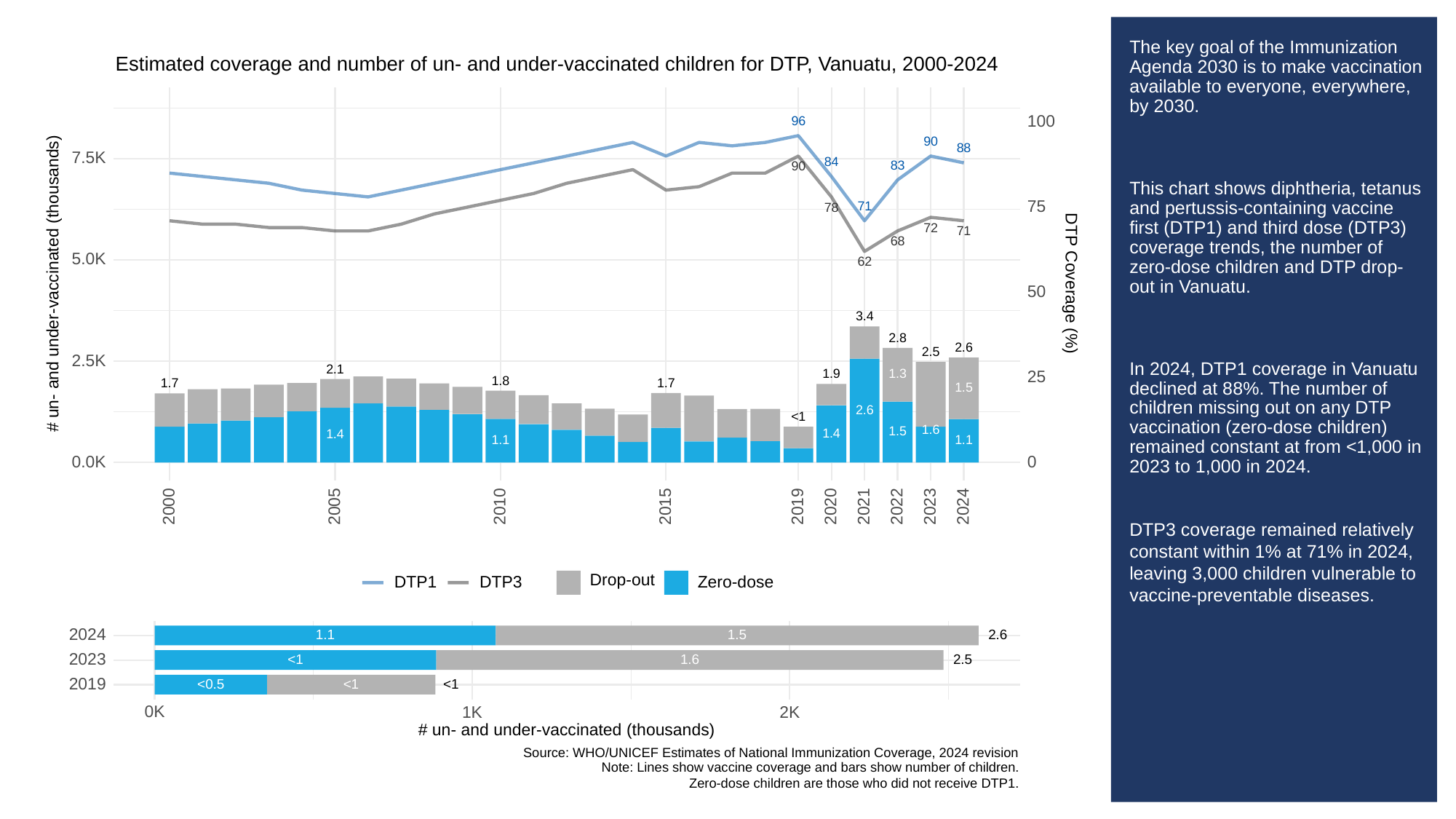

# The key goal of the Immunization Agenda 2030 is to make vaccination available to everyone, everywhere, by 2030.

This chart shows diphtheria, tetanus and pertussis-containing vaccine first (DTP1) and third dose (DTP3) coverage trends, the number of zero-dose children and DTP drop-out in Vanuatu.

In 2024, DTP1 coverage in Vanuatu declined at 88%. The number of children missing out on any DTP vaccination (zero-dose children) remained constant at from <1,000 in 2023 to 1,000 in 2024.

DTP3 coverage remained relatively constant within 1% at 71% in 2024, leaving 3,000 children vulnerable to vaccine-preventable diseases.

Estimated coverage and number of un- and under-vaccinated children for DTP, Vanuatu, 2000-2024

100
96

90
88
7.5K

84

83
90
75
71
78

72
71
68
5.0K
62

# un- and under-vaccinated (thousands)
DTP Coverage (%)
50

3.4

2.8
2.6

2.5
2.5K

2.1
1.3
1.9
25

1.8

1.7
1.7

1.5

2.6

<1

1.6

1.5

1.4

1.4

1.1
1.1

0.0K
0

2023
2000
2005
2010
2015
2019
2020
2021
2022
2024

Drop-out
DTP3
Zero-dose
DTP1

2024
1.5
2.6
1.1

2023
1.6
2.5
<1

2019
<0.5
<1
<1

0K
1K
2K
# un- and under-vaccinated (thousands)
Source: WHO/UNICEF Estimates of National Immunization Coverage, 2024 revision
Note: Lines show vaccine coverage and bars show number of children.
Zero-dose children are those who did not receive DTP1.